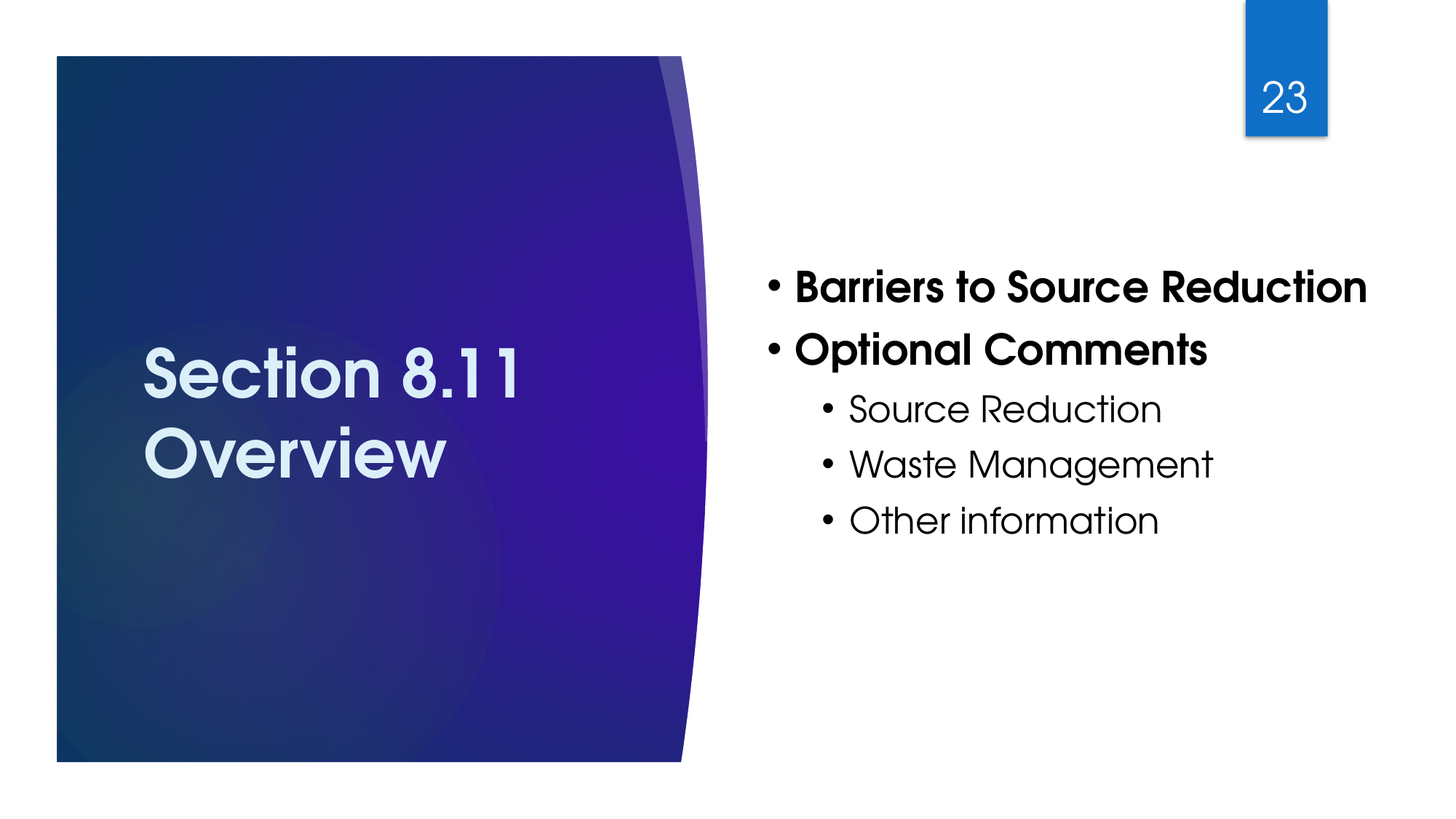

23
Barriers to Source Reduction
Optional Comments
Source Reduction
Waste Management
Other information
# Section 8.11 Overview